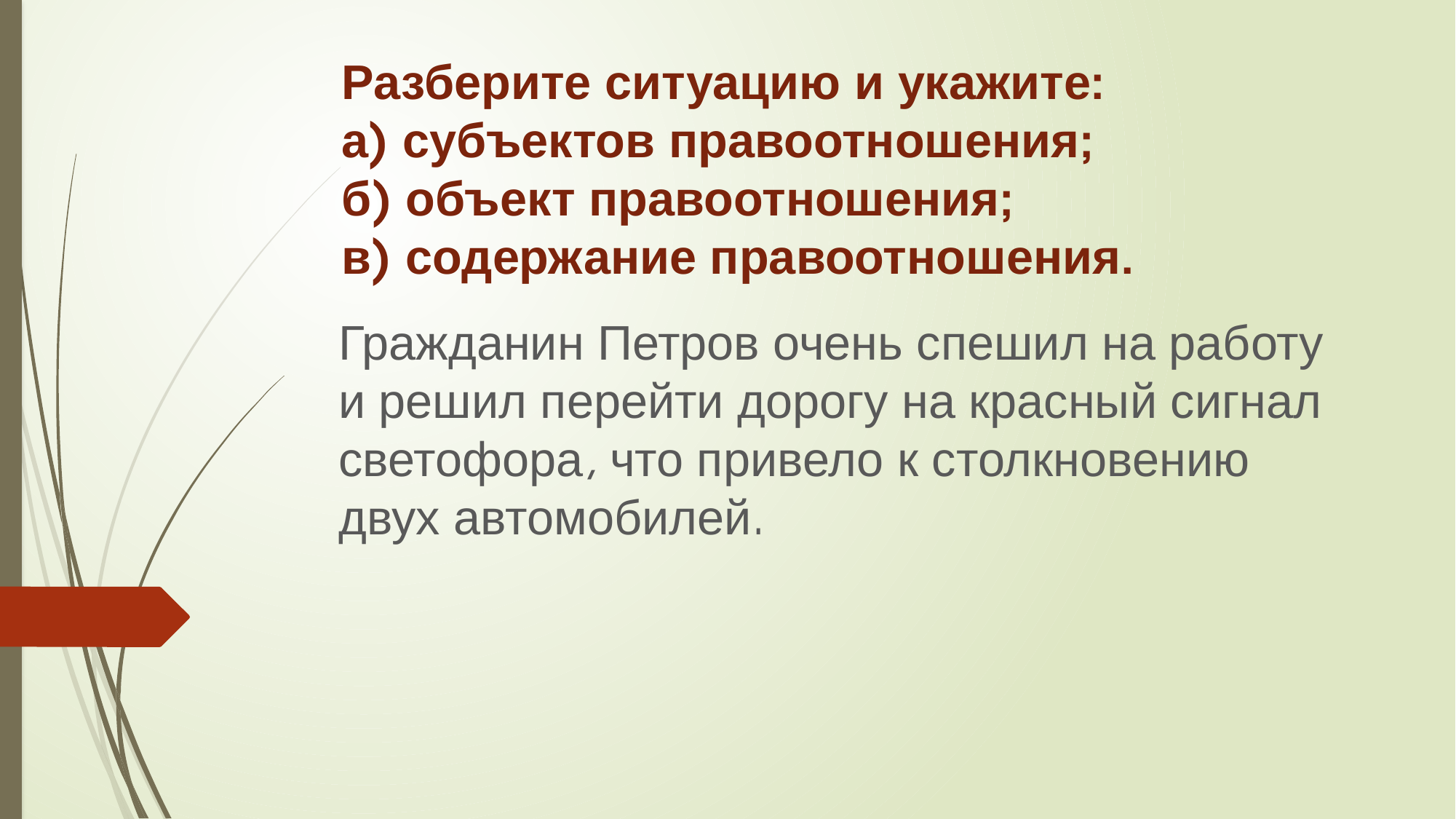

# Разберите ситуацию и укажите: а) субъектов правоотношения; б) объект правоотношения; в) содержание правоотношения.
Гражданин Петров очень спешил на работу и решил перейти дорогу на красный сигнал светофора, что привело к столкновению двух автомобилей.